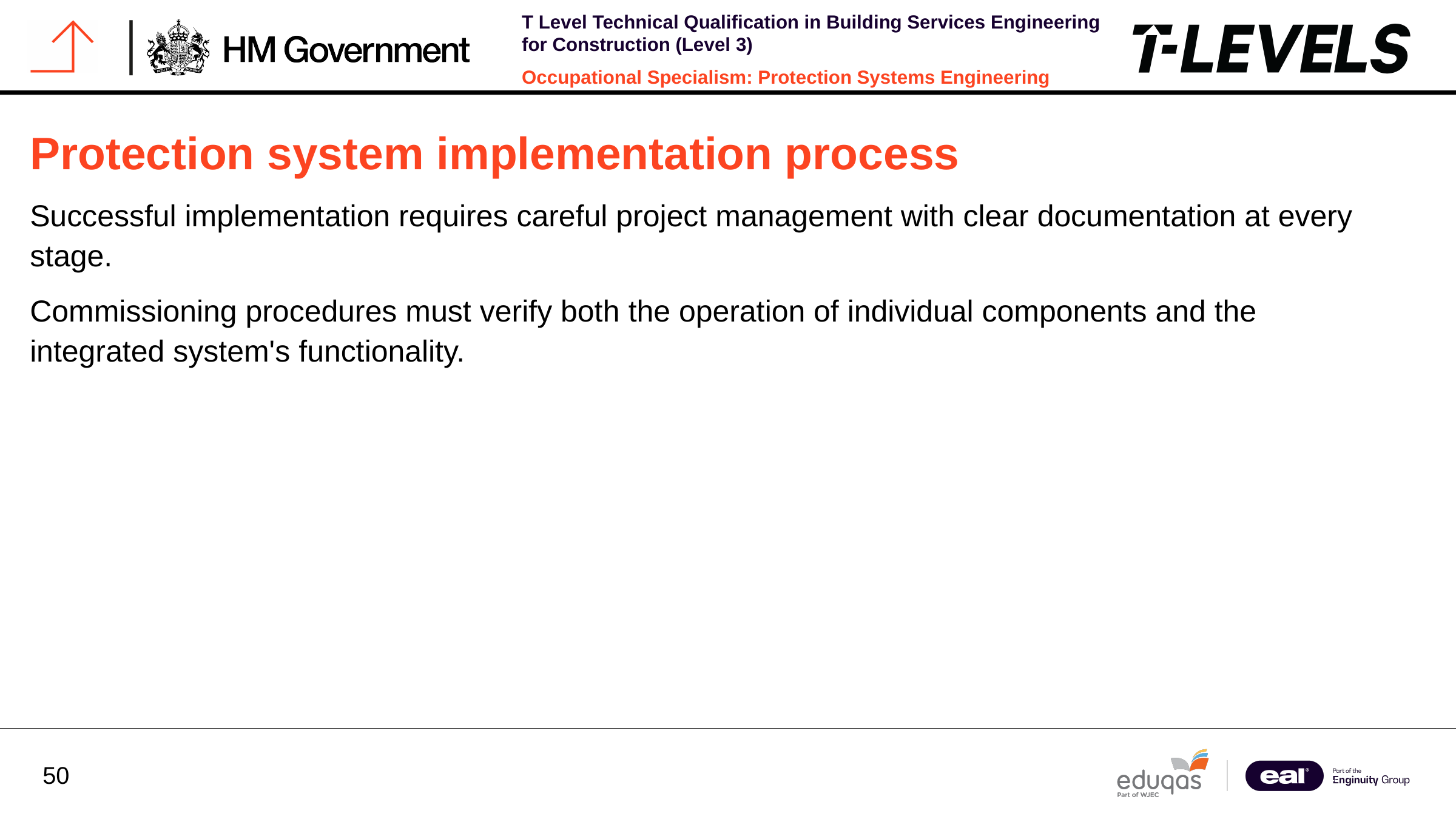

Protection system implementation process
Successful implementation requires careful project management with clear documentation at every stage.
Commissioning procedures must verify both the operation of individual components and the integrated system's functionality.